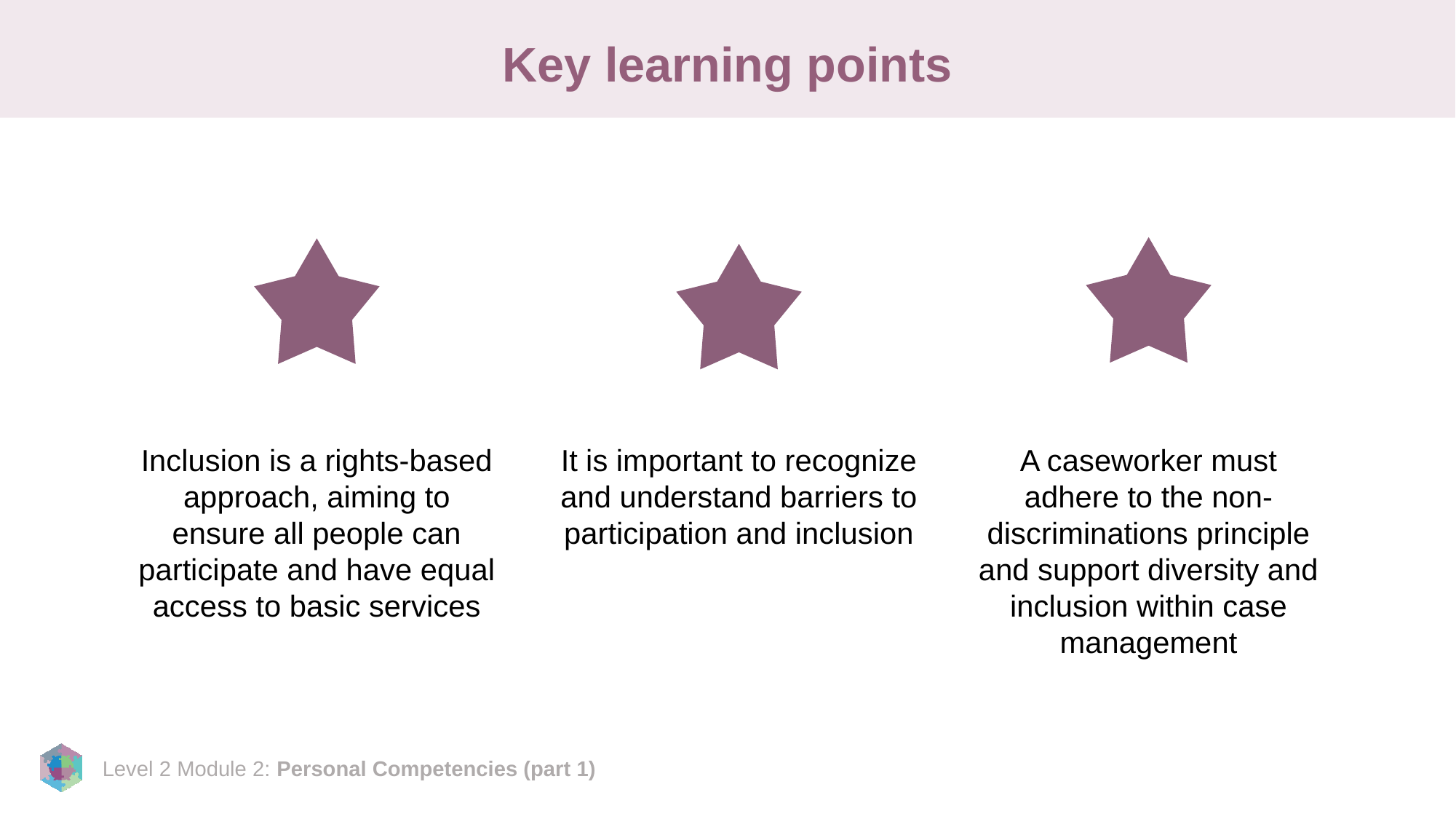

# Key learning points

It is important to recognize and understand barriers to participation and inclusion
A caseworker must adhere to the non-discriminations principle and support diversity and inclusion within case management
Inclusion is a rights-based approach, aiming to ensure all people can participate and have equal access to basic services